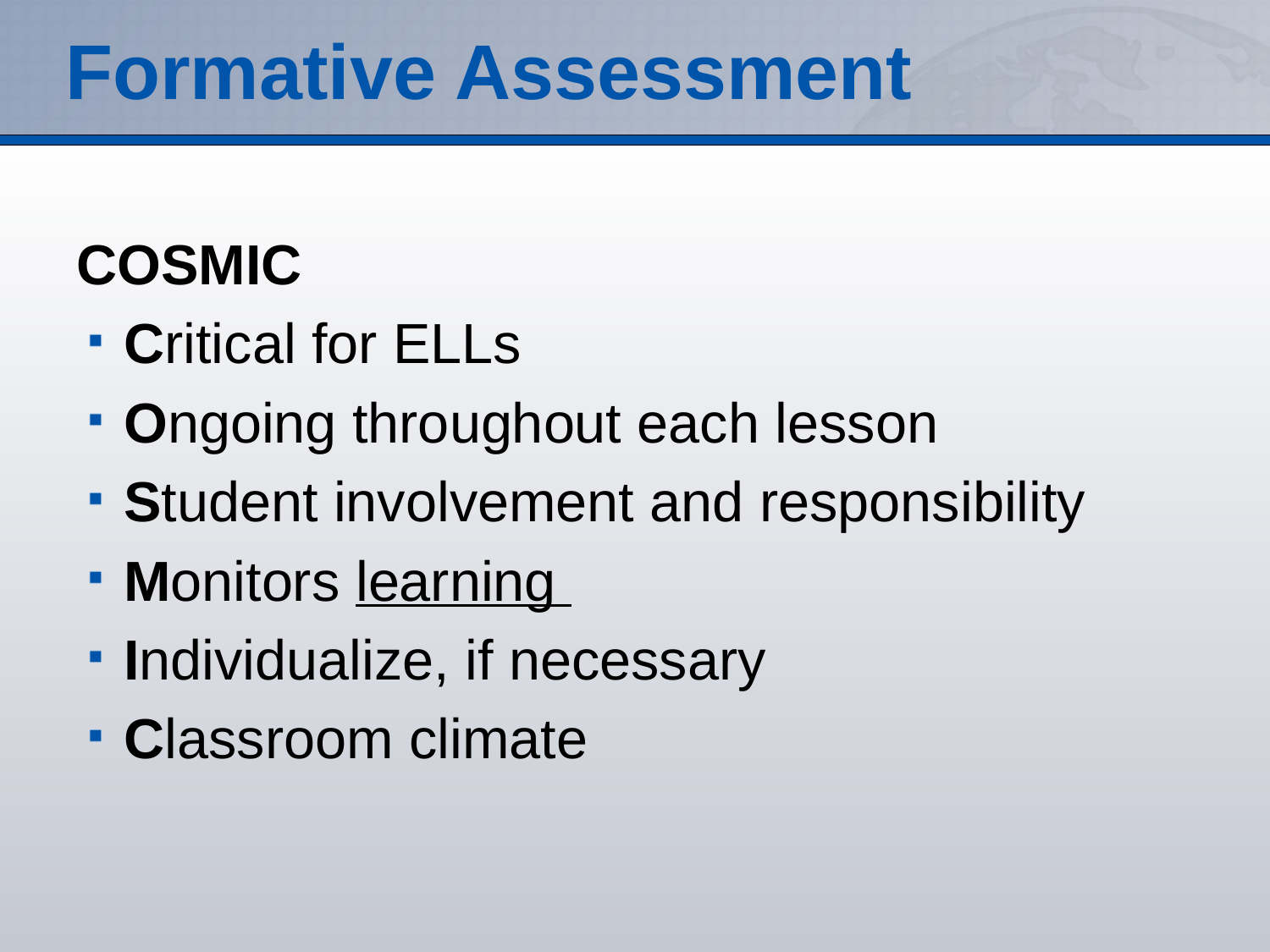

# Formative Assessment
COSMIC
Critical for ELLs
Ongoing throughout each lesson
Student involvement and responsibility
Monitors learning
Individualize, if necessary
Classroom climate